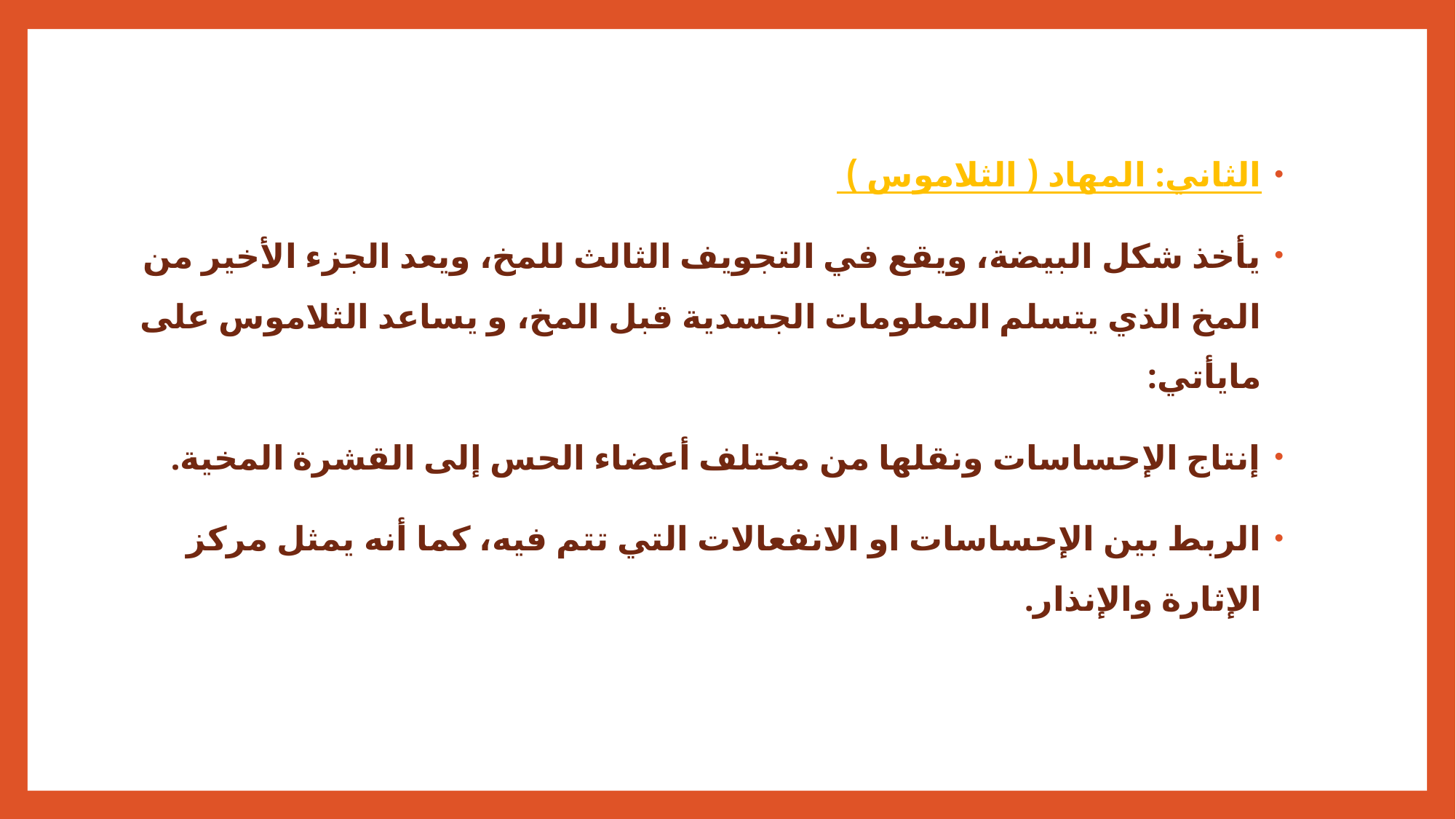

الثاني: المهاد ( الثلاموس )
يأخذ شكل البيضة، ويقع في التجويف الثالث للمخ، ويعد الجزء الأخير من المخ الذي يتسلم المعلومات الجسدية قبل المخ، و يساعد الثلاموس على مايأتي:
إنتاج الإحساسات ونقلها من مختلف أعضاء الحس إلى القشرة المخية.
الربط بين الإحساسات او الانفعالات التي تتم فيه، كما أنه يمثل مركز الإثارة والإنذار.